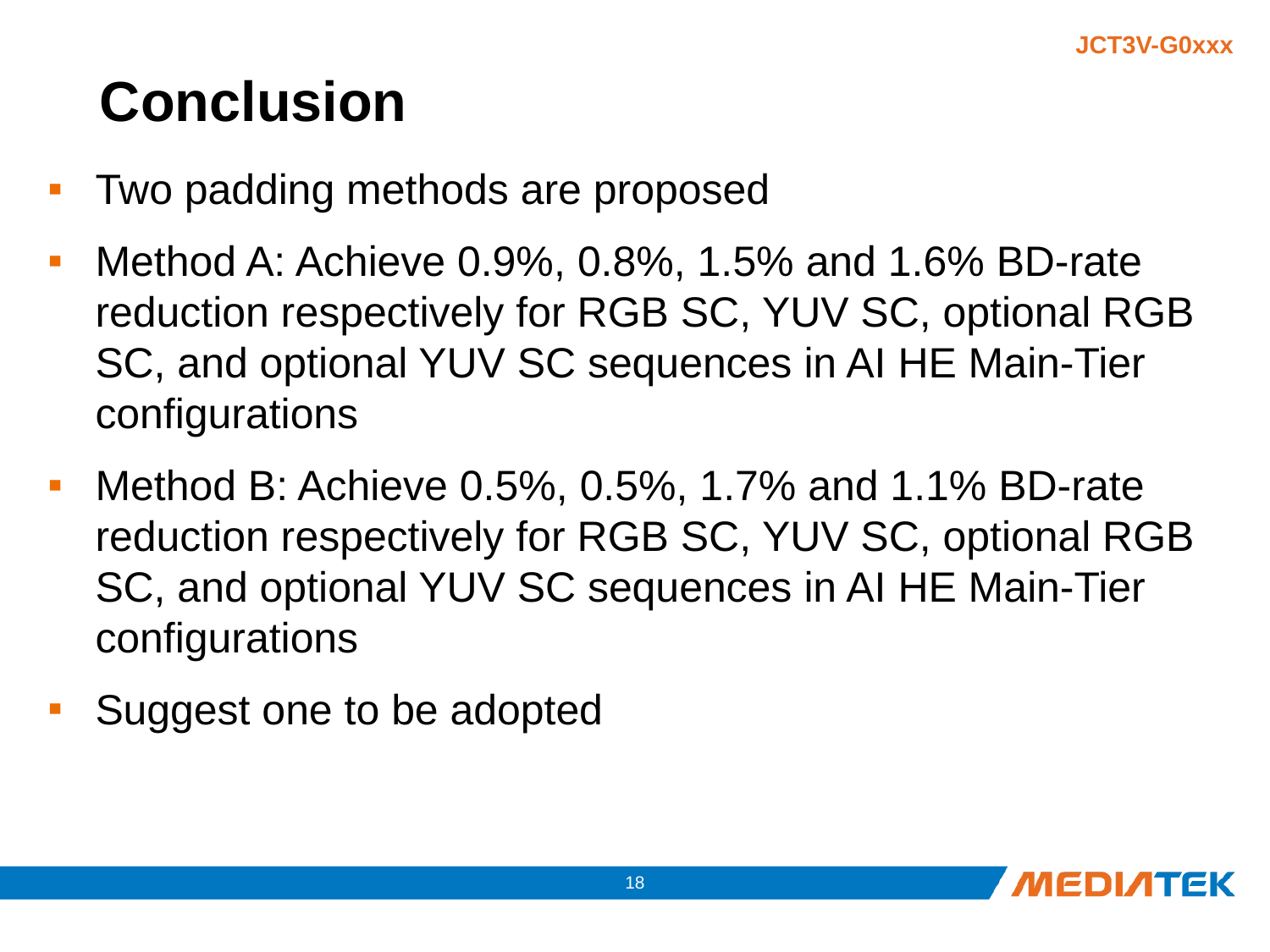

# Conclusion
Two padding methods are proposed
Method A: Achieve 0.9%, 0.8%, 1.5% and 1.6% BD-rate reduction respectively for RGB SC, YUV SC, optional RGB SC, and optional YUV SC sequences in AI HE Main-Tier configurations
Method B: Achieve 0.5%, 0.5%, 1.7% and 1.1% BD-rate reduction respectively for RGB SC, YUV SC, optional RGB SC, and optional YUV SC sequences in AI HE Main-Tier configurations
Suggest one to be adopted

18